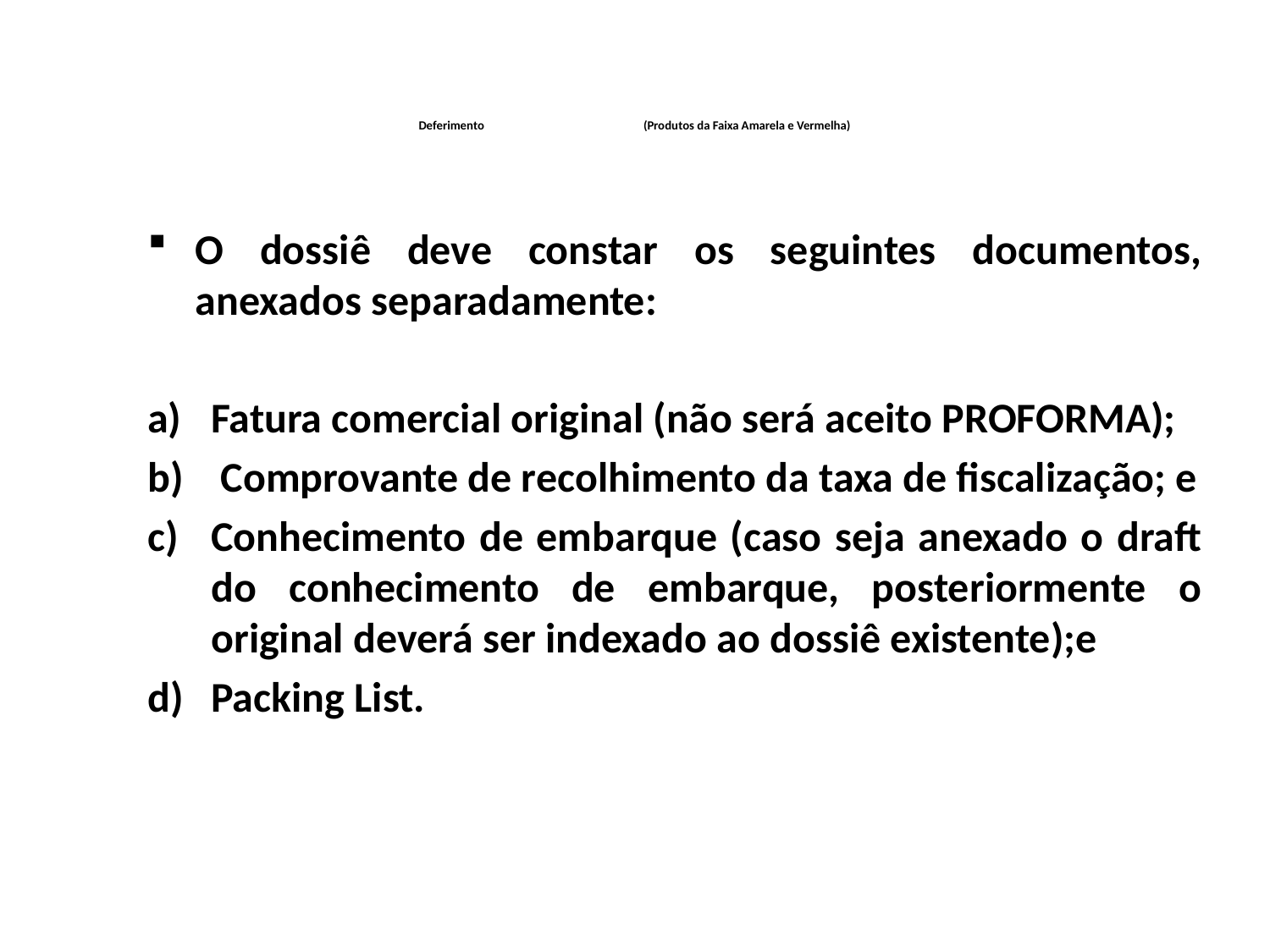

# Deferimento                                                           (Produtos da Faixa Amarela e Vermelha)

O dossiê deve constar os seguintes documentos, anexados separadamente:

Fatura comercial original (não será aceito PROFORMA);
 Comprovante de recolhimento da taxa de fiscalização; e
Conhecimento de embarque (caso seja anexado o draft do conhecimento de embarque, posteriormente o original deverá ser indexado ao dossiê existente);e
Packing List.